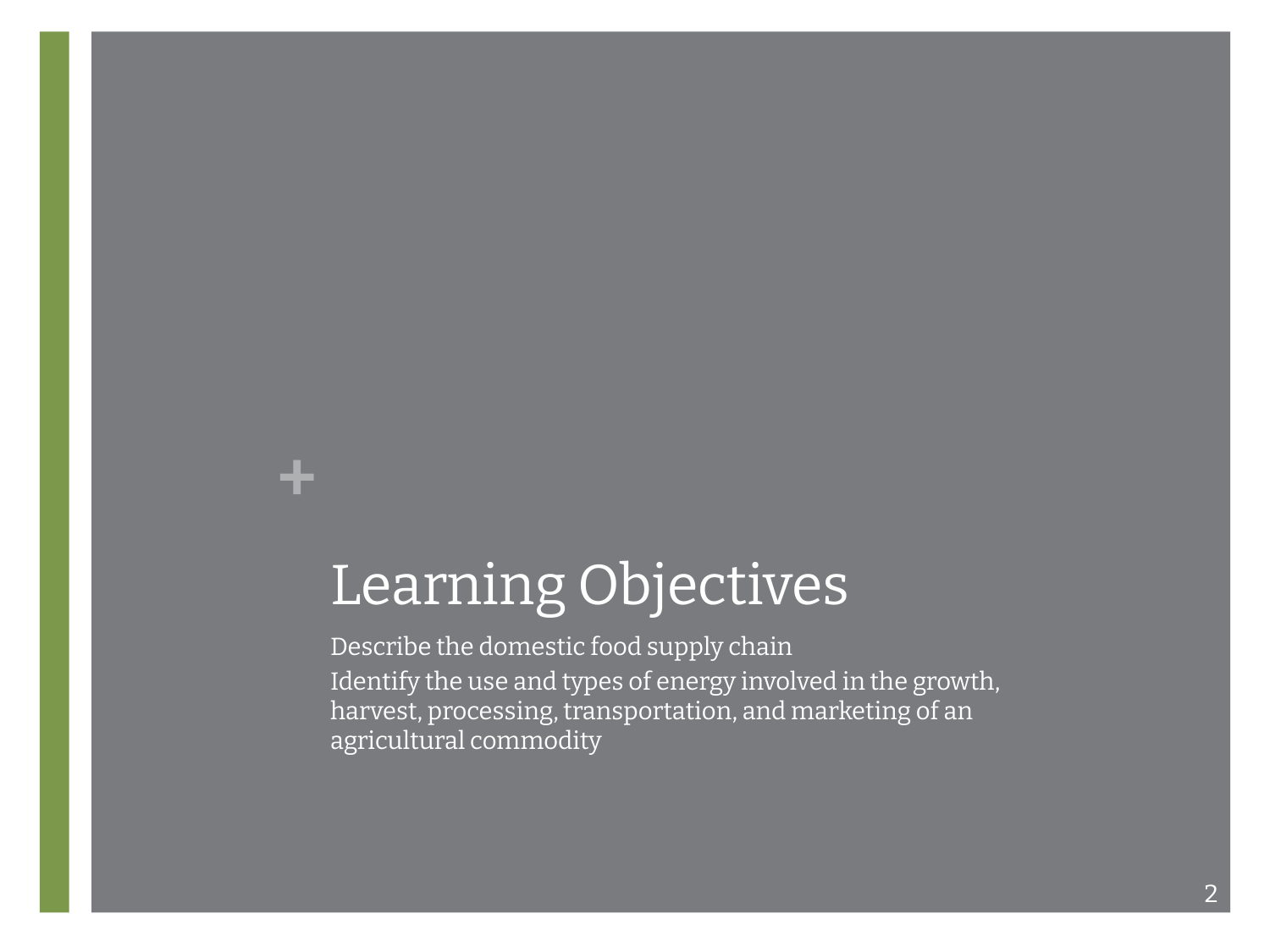

# Learning Objectives
Describe the domestic food supply chain
Identify the use and types of energy involved in the growth, harvest, processing, transportation, and marketing of an agricultural commodity

2